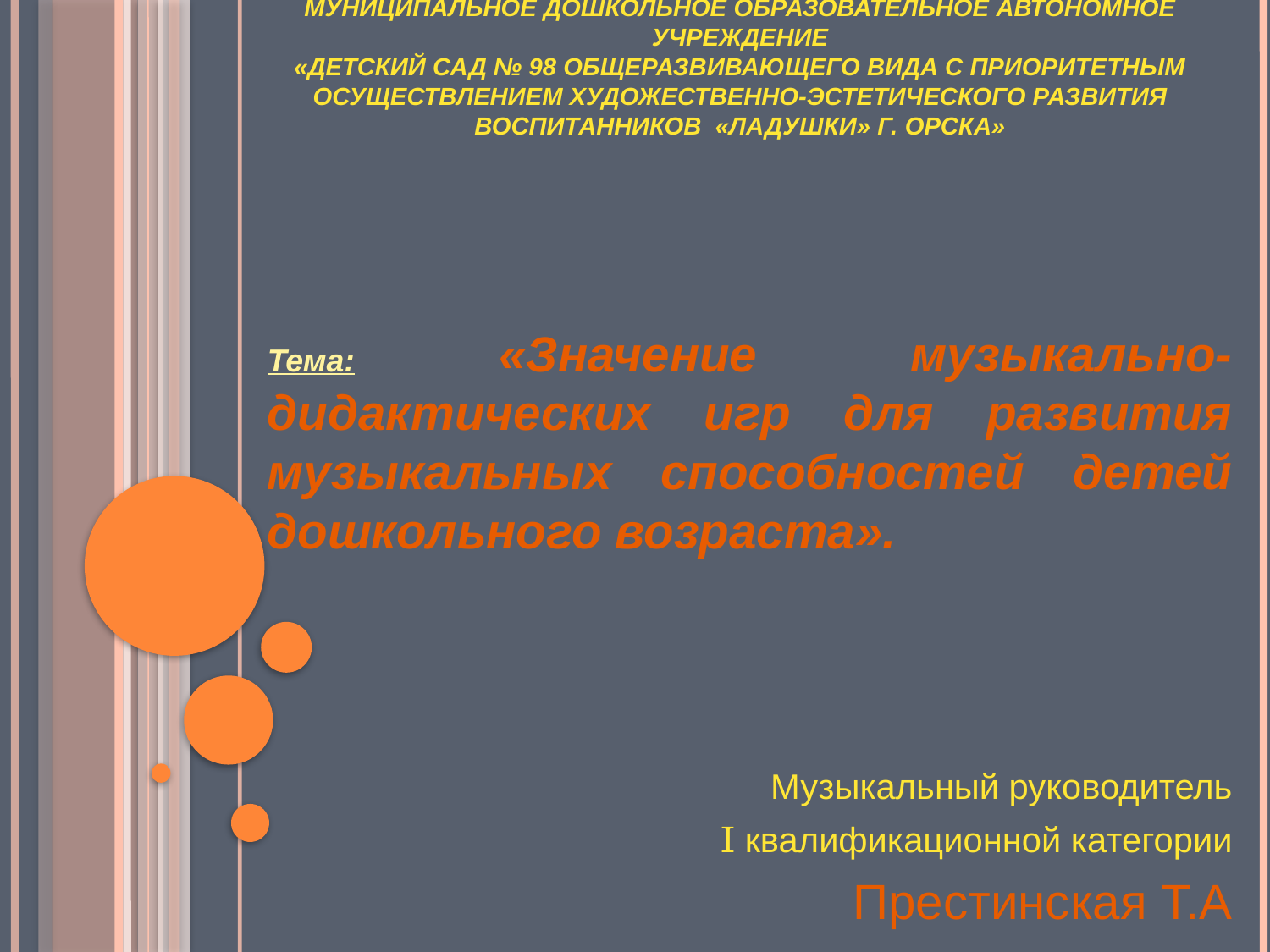

# Муниципальное дошкольное образовательное автономное учреждение «Детский сад № 98 общеразвивающего вида с приоритетным осуществлением художественно-эстетического развития воспитанников  «Ладушки» г. Орска»
Тема:  «Значение  музыкально-дидактических игр для развития музыкальных способностей детей дошкольного возраста».

Музыкальный руководитель
I квалификационной категории
Престинская Т.А